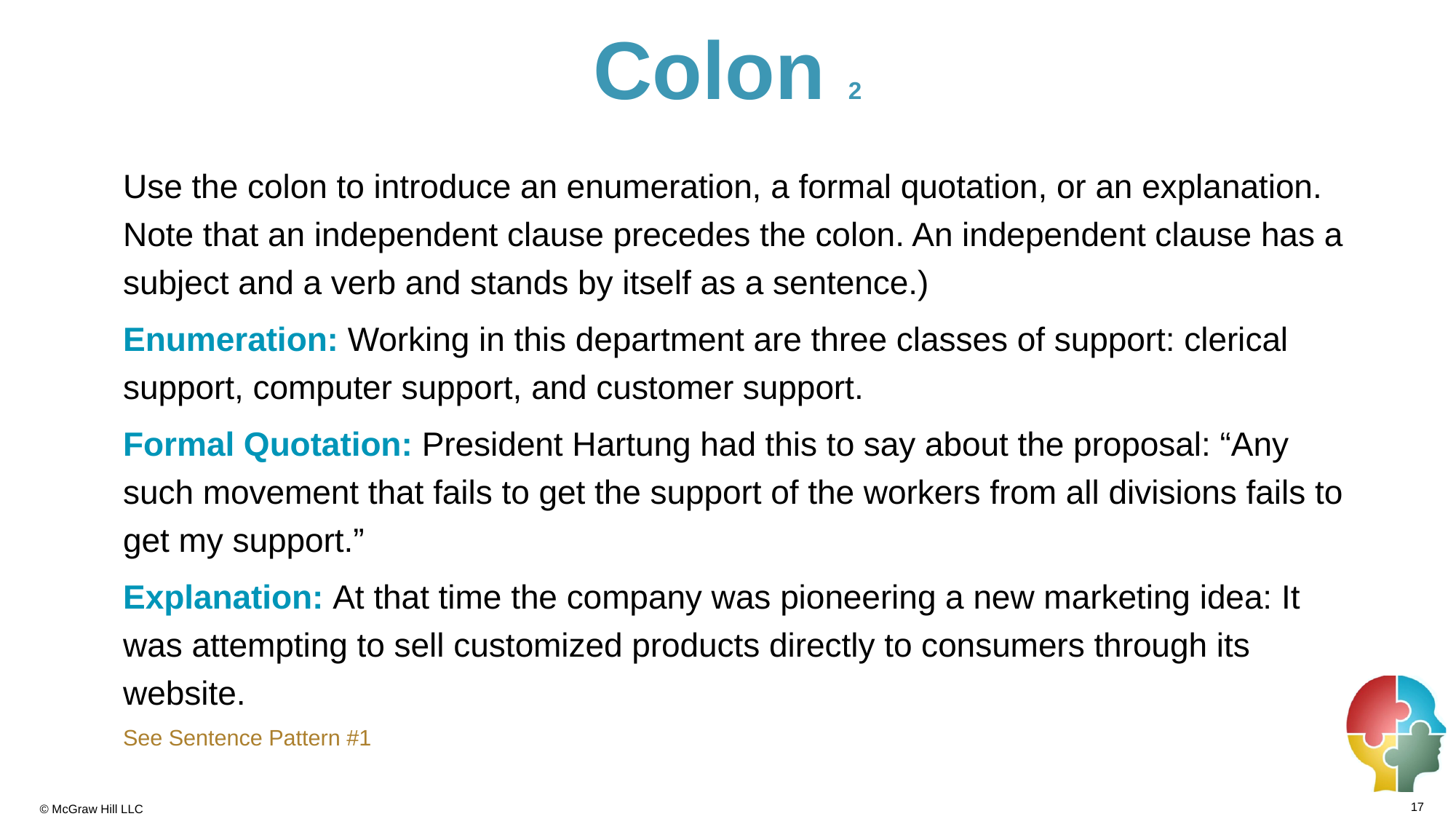

# Colon 2
Use the colon to introduce an enumeration, a formal quotation, or an explanation. Note that an independent clause precedes the colon. An independent clause has a subject and a verb and stands by itself as a sentence.)
Enumeration: Working in this department are three classes of support: clerical support, computer support, and customer support.
Formal Quotation: President Hartung had this to say about the proposal: “Any such movement that fails to get the support of the workers from all divisions fails to get my support.”
Explanation: At that time the company was pioneering a new marketing idea: It was attempting to sell customized products directly to consumers through its website.
See Sentence Pattern #1
17